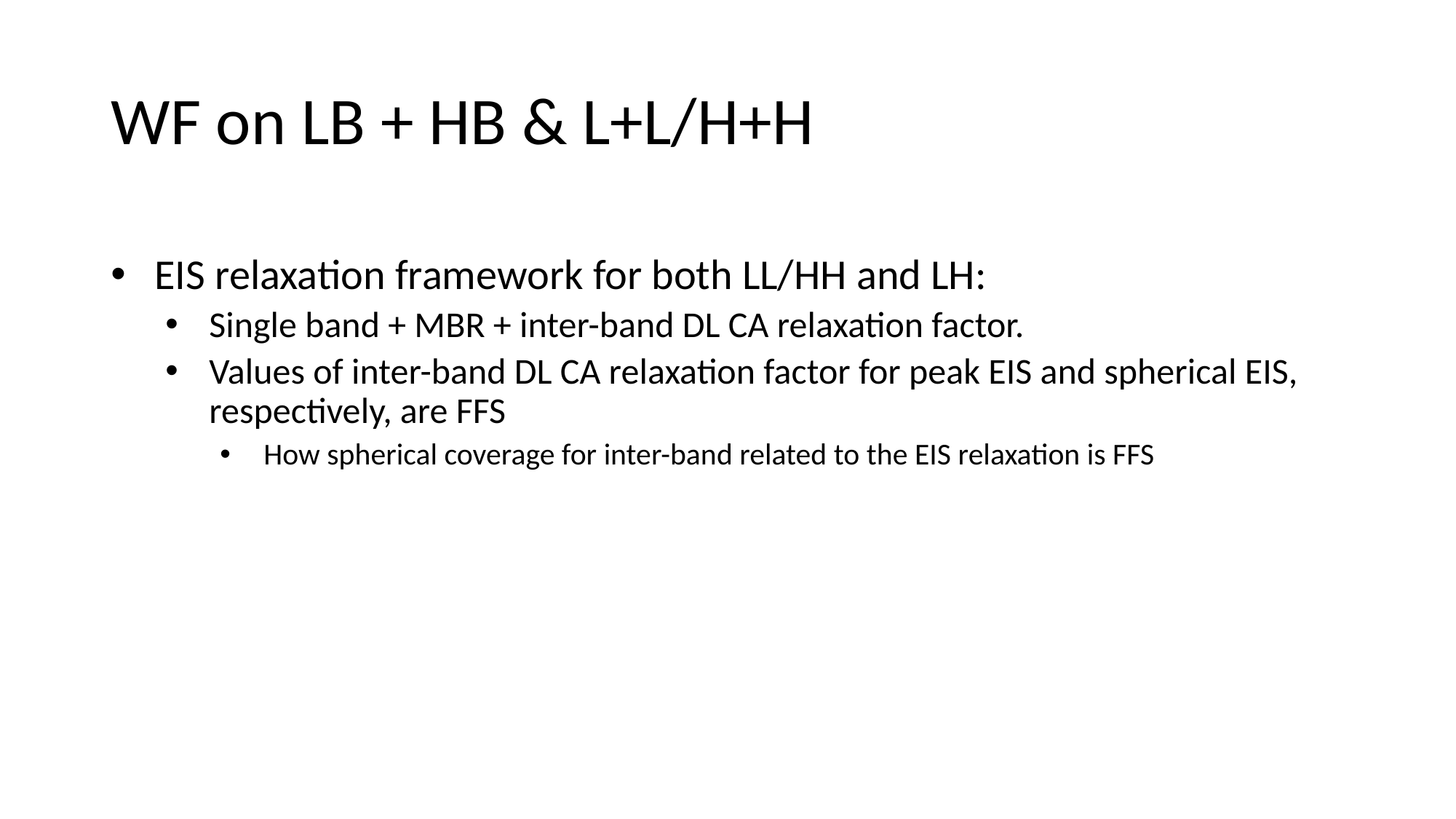

# WF on LB + HB & L+L/H+H

EIS relaxation framework for both LL/HH and LH:
Single band + MBR + inter-band DL CA relaxation factor.
Values of inter-band DL CA relaxation factor for peak EIS and spherical EIS, respectively, are FFS
How spherical coverage for inter-band related to the EIS relaxation is FFS